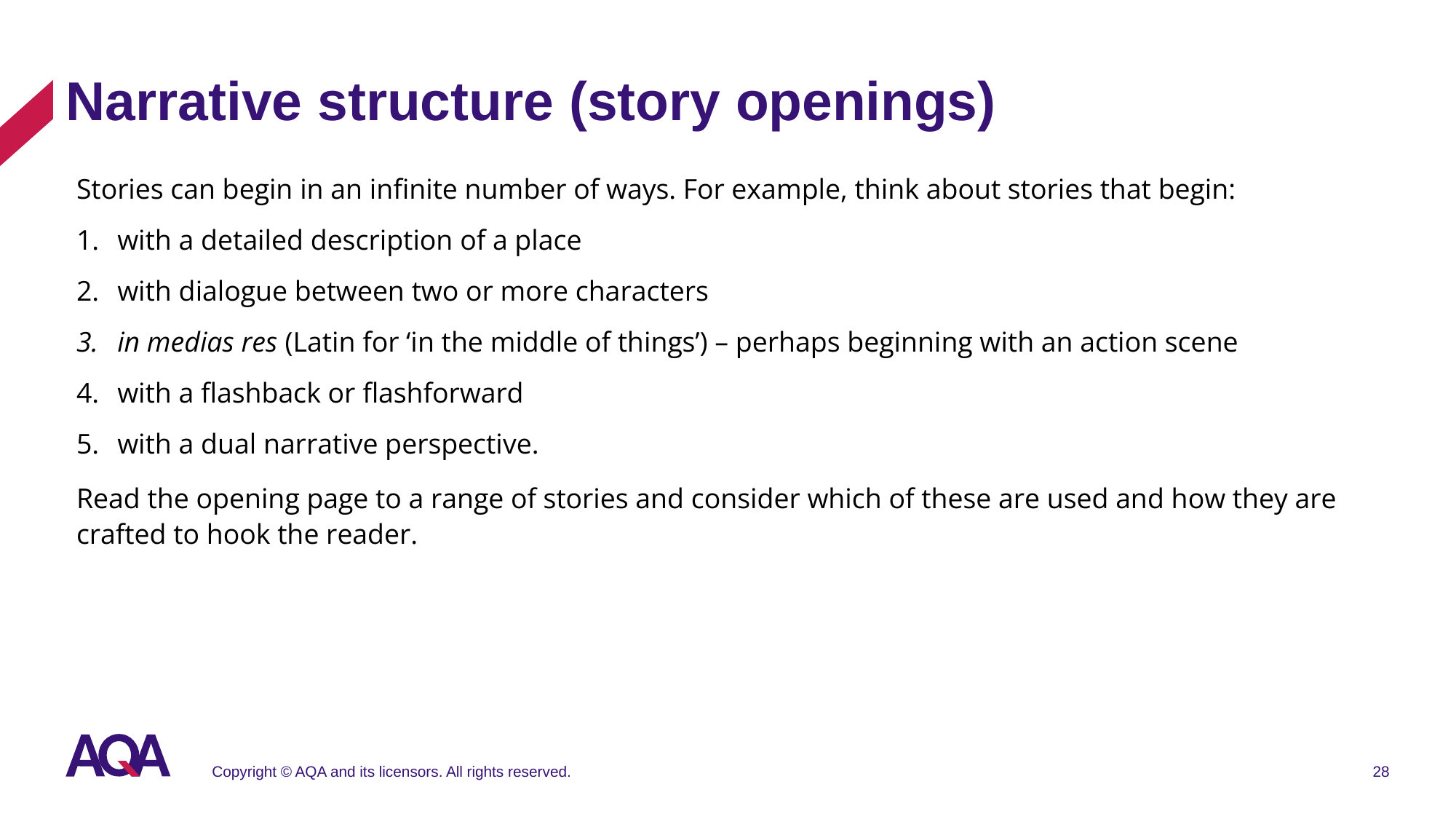

# Narrative structure (story openings)
Stories can begin in an infinite number of ways. For example, think about stories that begin:
with a detailed description of a place
with dialogue between two or more characters
in medias res (Latin for ‘in the middle of things’) – perhaps beginning with an action scene
with a flashback or flashforward
with a dual narrative perspective.
Read the opening page to a range of stories and consider which of these are used and how they are crafted to hook the reader.

Copyright © AQA and its licensors. All rights reserved.
28